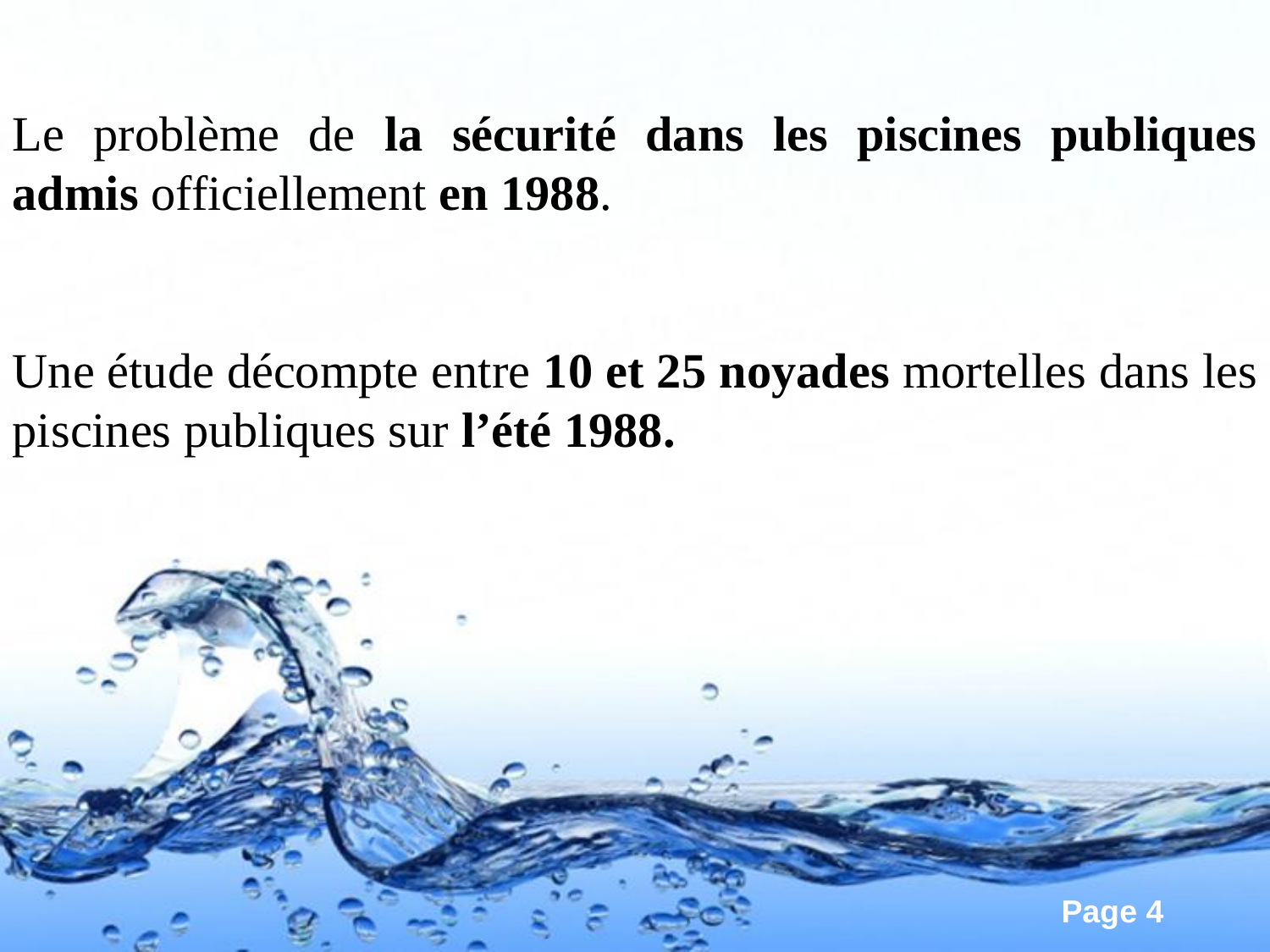

Le problème de la sécurité dans les piscines publiques admis officiellement en 1988.

Une étude décompte entre 10 et 25 noyades mortelles dans les piscines publiques sur l’été 1988.